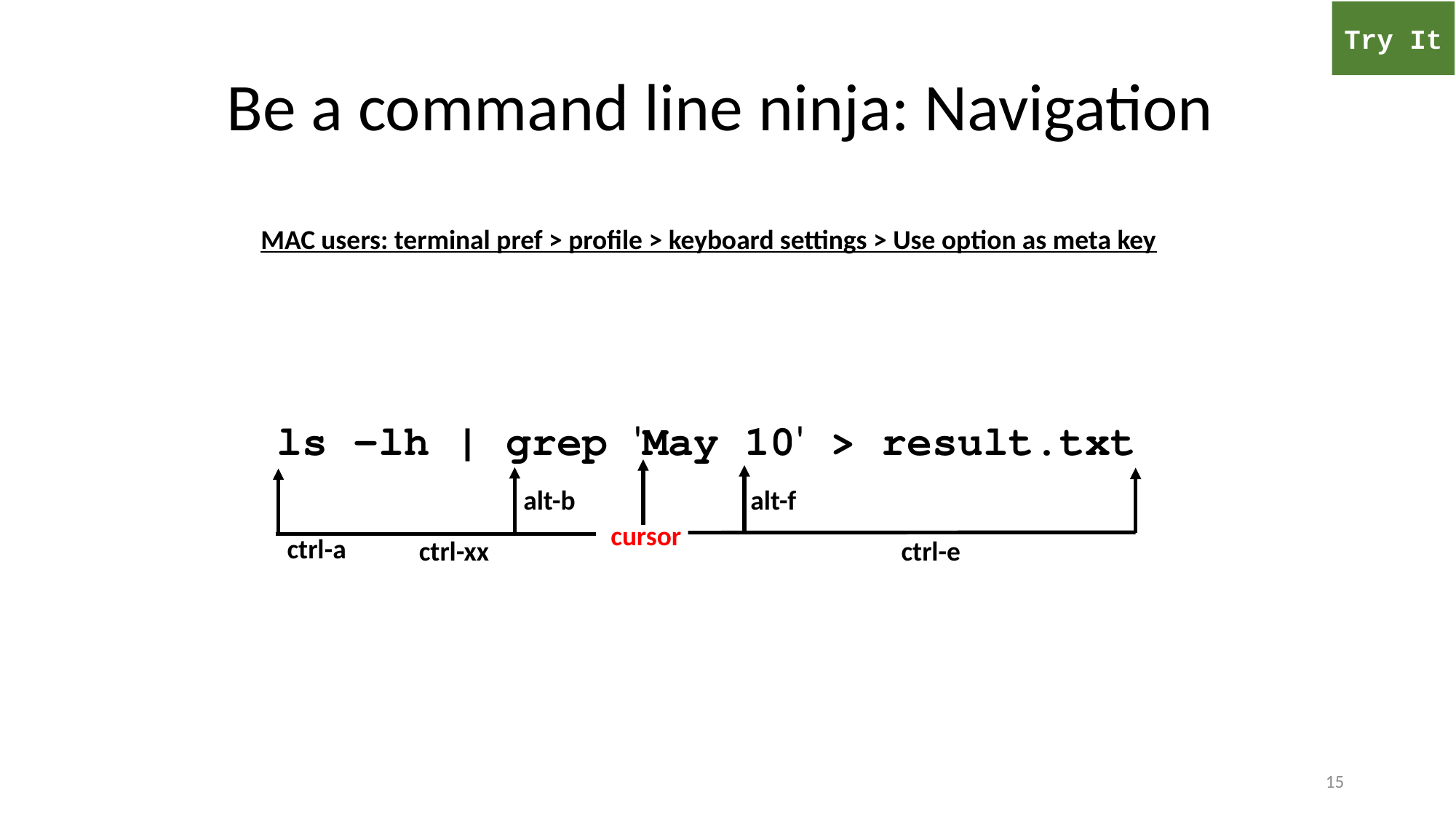

Try It
# Be a command line ninja: Navigation
MAC users: terminal pref > profile > keyboard settings > Use option as meta key
ls -lh | grep 'May 10' > result.txt
alt-f
alt-b
cursor
ctrl-a
ctrl-xx
ctrl-e
15